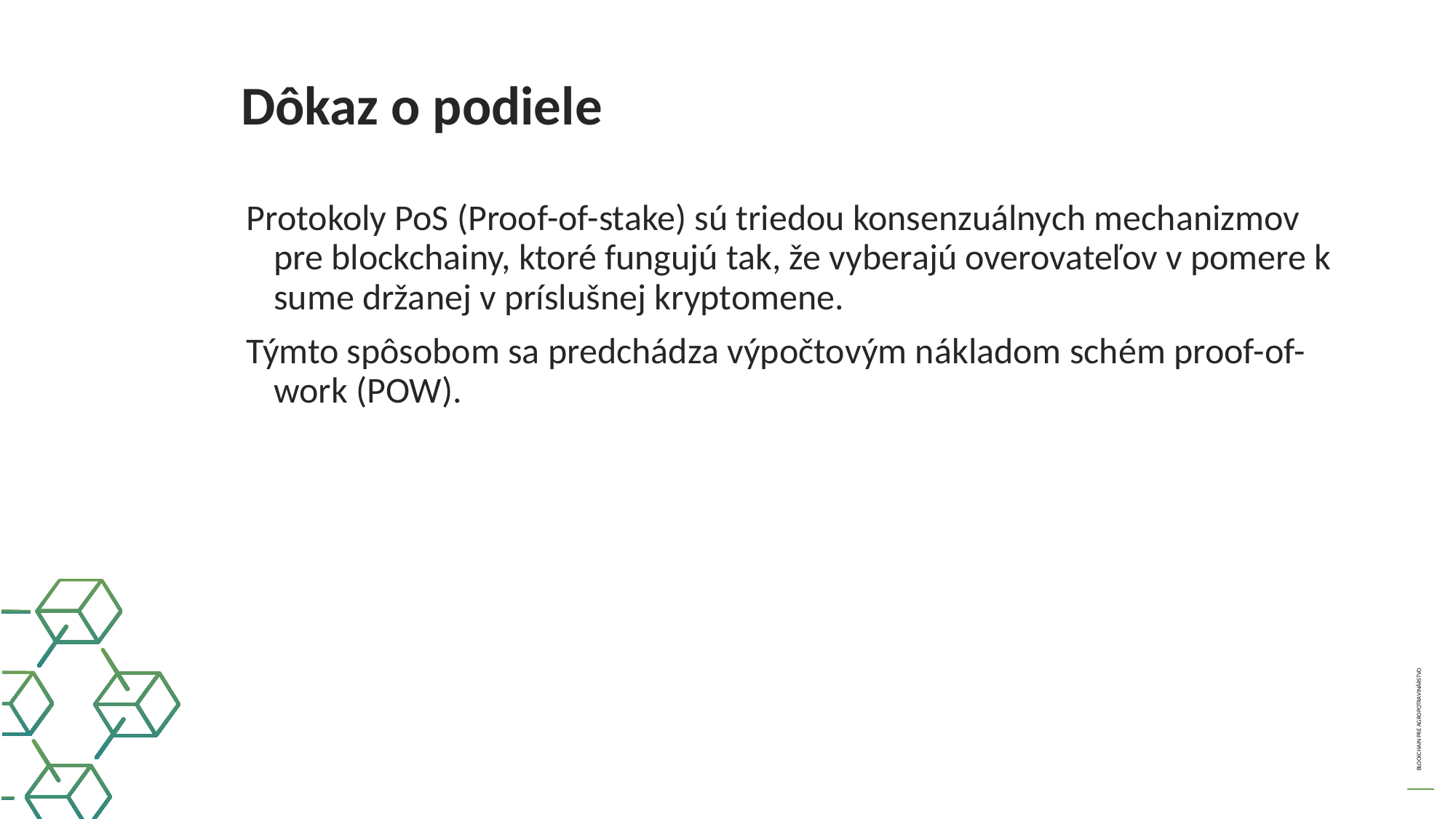

Dôkaz o podiele
Protokoly PoS (Proof-of-stake) sú triedou konsenzuálnych mechanizmov pre blockchainy, ktoré fungujú tak, že vyberajú overovateľov v pomere k sume držanej v príslušnej kryptomene.
Týmto spôsobom sa predchádza výpočtovým nákladom schém proof-of-work (POW).